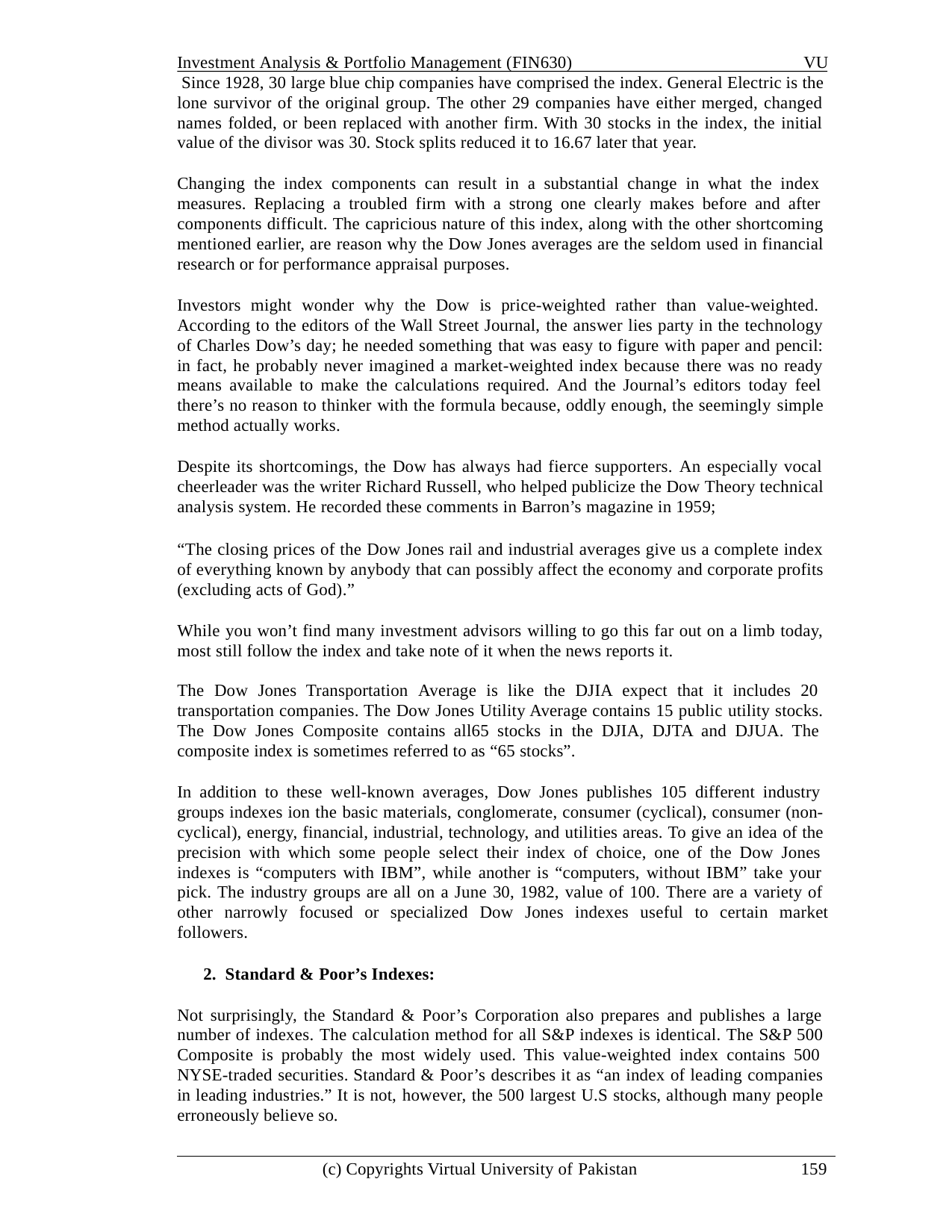

Investment Analysis & Portfolio Management (FIN630)	VU  Since 1928, 30 large blue chip companies have comprised the index. General Electric is the  lone survivor of the original group. The other 29 companies have either merged, changed  names folded, or been replaced with another firm. With 30 stocks in the index, the initial  value of the divisor was 30. Stock splits reduced it to 16.67 later that year.

Changing the index components can result in a substantial change in what the index  measures. Replacing a troubled firm with a strong one clearly makes before and after  components difficult. The capricious nature of this index, along with the other shortcoming  mentioned earlier, are reason why the Dow Jones averages are the seldom used in financial  research or for performance appraisal purposes.

Investors might wonder why the Dow is price-weighted rather than value-weighted.  According to the editors of the Wall Street Journal, the answer lies party in the technology  of Charles Dow’s day; he needed something that was easy to figure with paper and pencil:  in fact, he probably never imagined a market-weighted index because there was no ready  means available to make the calculations required. And the Journal’s editors today feel  there’s no reason to thinker with the formula because, oddly enough, the seemingly simple  method actually works.

Despite its shortcomings, the Dow has always had fierce supporters. An especially vocal  cheerleader was the writer Richard Russell, who helped publicize the Dow Theory technical  analysis system. He recorded these comments in Barron’s magazine in 1959;

“The closing prices of the Dow Jones rail and industrial averages give us a complete index  of everything known by anybody that can possibly affect the economy and corporate profits  (excluding acts of God).”

While you won’t find many investment advisors willing to go this far out on a limb today,  most still follow the index and take note of it when the news reports it.

The Dow Jones Transportation Average is like the DJIA expect that it includes 20  transportation companies. The Dow Jones Utility Average contains 15 public utility stocks.  The Dow Jones Composite contains all65 stocks in the DJIA, DJTA and DJUA. The  composite index is sometimes referred to as “65 stocks”.

In addition to these well-known averages, Dow Jones publishes 105 different industry  groups indexes ion the basic materials, conglomerate, consumer (cyclical), consumer (non-  cyclical), energy, financial, industrial, technology, and utilities areas. To give an idea of the  precision with which some people select their index of choice, one of the Dow Jones  indexes is “computers with IBM”, while another is “computers, without IBM” take your  pick. The industry groups are all on a June 30, 1982, value of 100. There are a variety of  other narrowly focused or specialized Dow Jones indexes useful to certain market followers.

2. Standard & Poor’s Indexes:

Not surprisingly, the Standard & Poor’s Corporation also prepares and publishes a large  number of indexes. The calculation method for all S&P indexes is identical. The S&P 500  Composite is probably the most widely used. This value-weighted index contains 500  NYSE-traded securities. Standard & Poor’s describes it as “an index of leading companies  in leading industries.” It is not, however, the 500 largest U.S stocks, although many people  erroneously believe so.

(c) Copyrights Virtual University of Pakistan
159